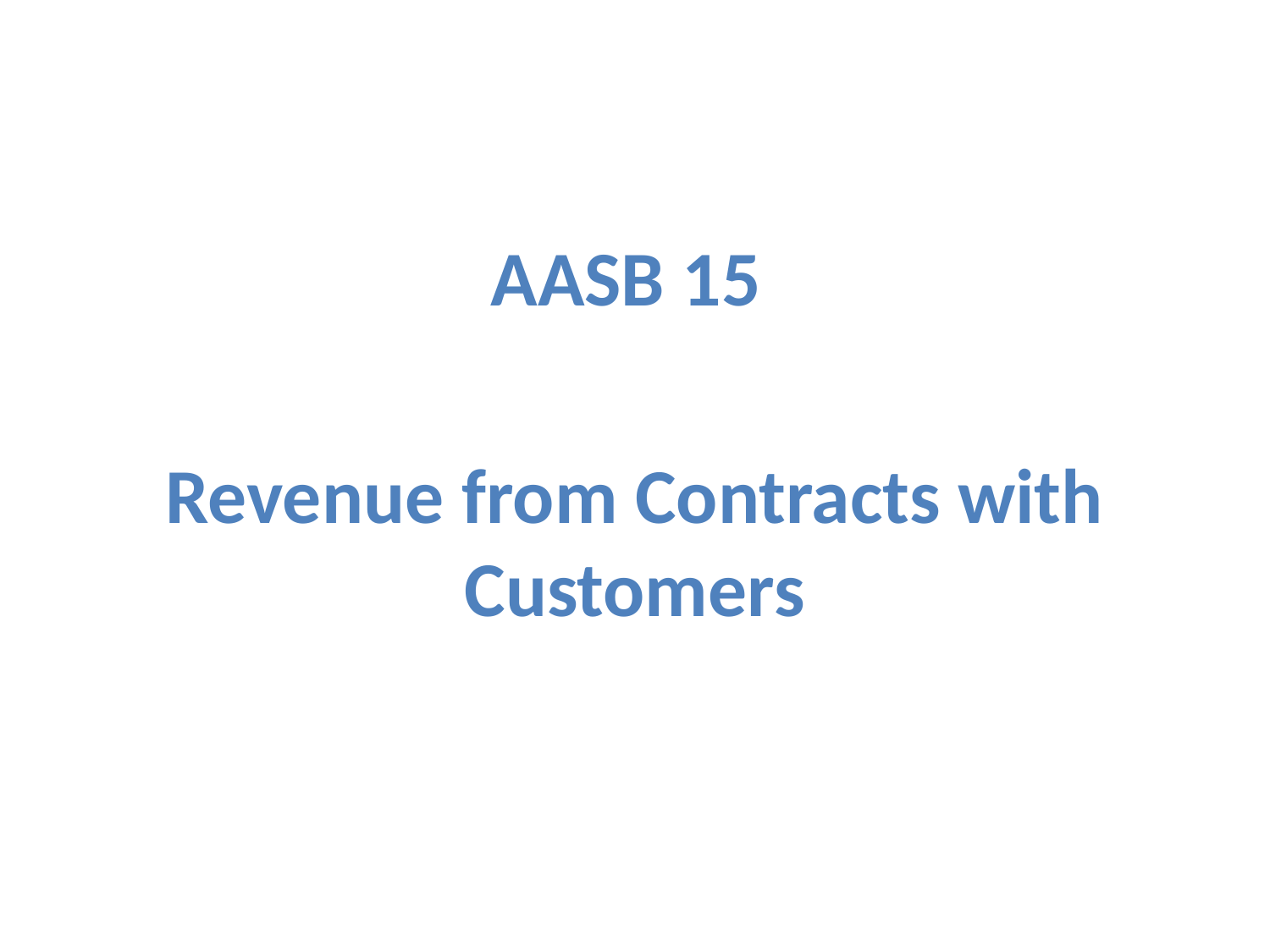

#
AASB 15

Revenue from Contracts with Customers